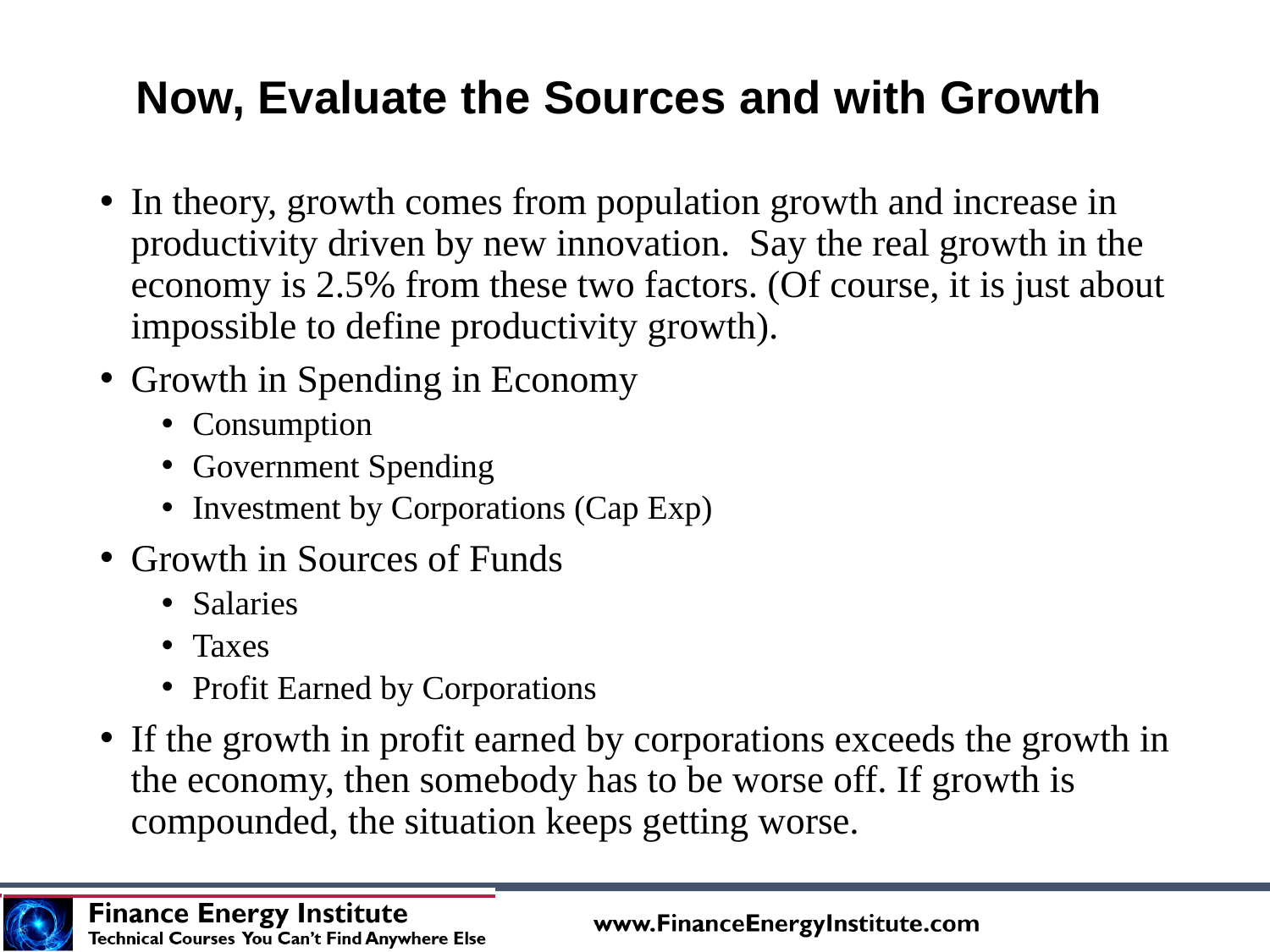

# Now, Evaluate the Sources and with Growth
In theory, growth comes from population growth and increase in productivity driven by new innovation.  Say the real growth in the economy is 2.5% from these two factors. (Of course, it is just about impossible to define productivity growth).
Growth in Spending in Economy
Consumption
Government Spending
Investment by Corporations (Cap Exp)
Growth in Sources of Funds
Salaries
Taxes
Profit Earned by Corporations
If the growth in profit earned by corporations exceeds the growth in the economy, then somebody has to be worse off. If growth is compounded, the situation keeps getting worse.